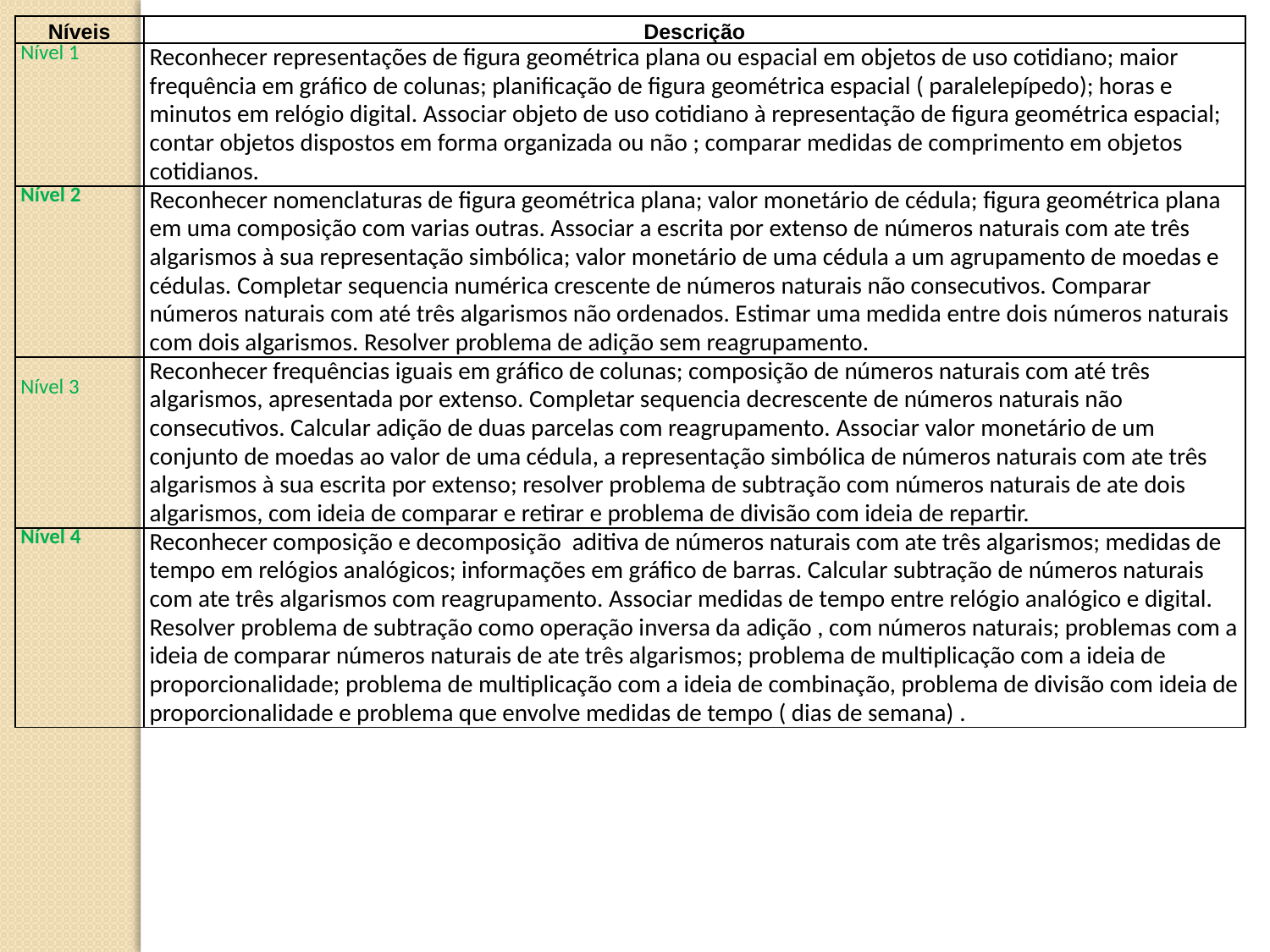

| Níveis | Descrição |
| --- | --- |
| Nível 1 | Reconhecer representações de figura geométrica plana ou espacial em objetos de uso cotidiano; maior frequência em gráfico de colunas; planificação de figura geométrica espacial ( paralelepípedo); horas e minutos em relógio digital. Associar objeto de uso cotidiano à representação de figura geométrica espacial; contar objetos dispostos em forma organizada ou não ; comparar medidas de comprimento em objetos cotidianos. |
| Nível 2 | Reconhecer nomenclaturas de figura geométrica plana; valor monetário de cédula; figura geométrica plana em uma composição com varias outras. Associar a escrita por extenso de números naturais com ate três algarismos à sua representação simbólica; valor monetário de uma cédula a um agrupamento de moedas e cédulas. Completar sequencia numérica crescente de números naturais não consecutivos. Comparar números naturais com até três algarismos não ordenados. Estimar uma medida entre dois números naturais com dois algarismos. Resolver problema de adição sem reagrupamento. |
| Nível 3 | Reconhecer frequências iguais em gráfico de colunas; composição de números naturais com até três algarismos, apresentada por extenso. Completar sequencia decrescente de números naturais não consecutivos. Calcular adição de duas parcelas com reagrupamento. Associar valor monetário de um conjunto de moedas ao valor de uma cédula, a representação simbólica de números naturais com ate três algarismos à sua escrita por extenso; resolver problema de subtração com números naturais de ate dois algarismos, com ideia de comparar e retirar e problema de divisão com ideia de repartir. |
| Nível 4 | Reconhecer composição e decomposição aditiva de números naturais com ate três algarismos; medidas de tempo em relógios analógicos; informações em gráfico de barras. Calcular subtração de números naturais com ate três algarismos com reagrupamento. Associar medidas de tempo entre relógio analógico e digital. Resolver problema de subtração como operação inversa da adição , com números naturais; problemas com a ideia de comparar números naturais de ate três algarismos; problema de multiplicação com a ideia de proporcionalidade; problema de multiplicação com a ideia de combinação, problema de divisão com ideia de proporcionalidade e problema que envolve medidas de tempo ( dias de semana) . |